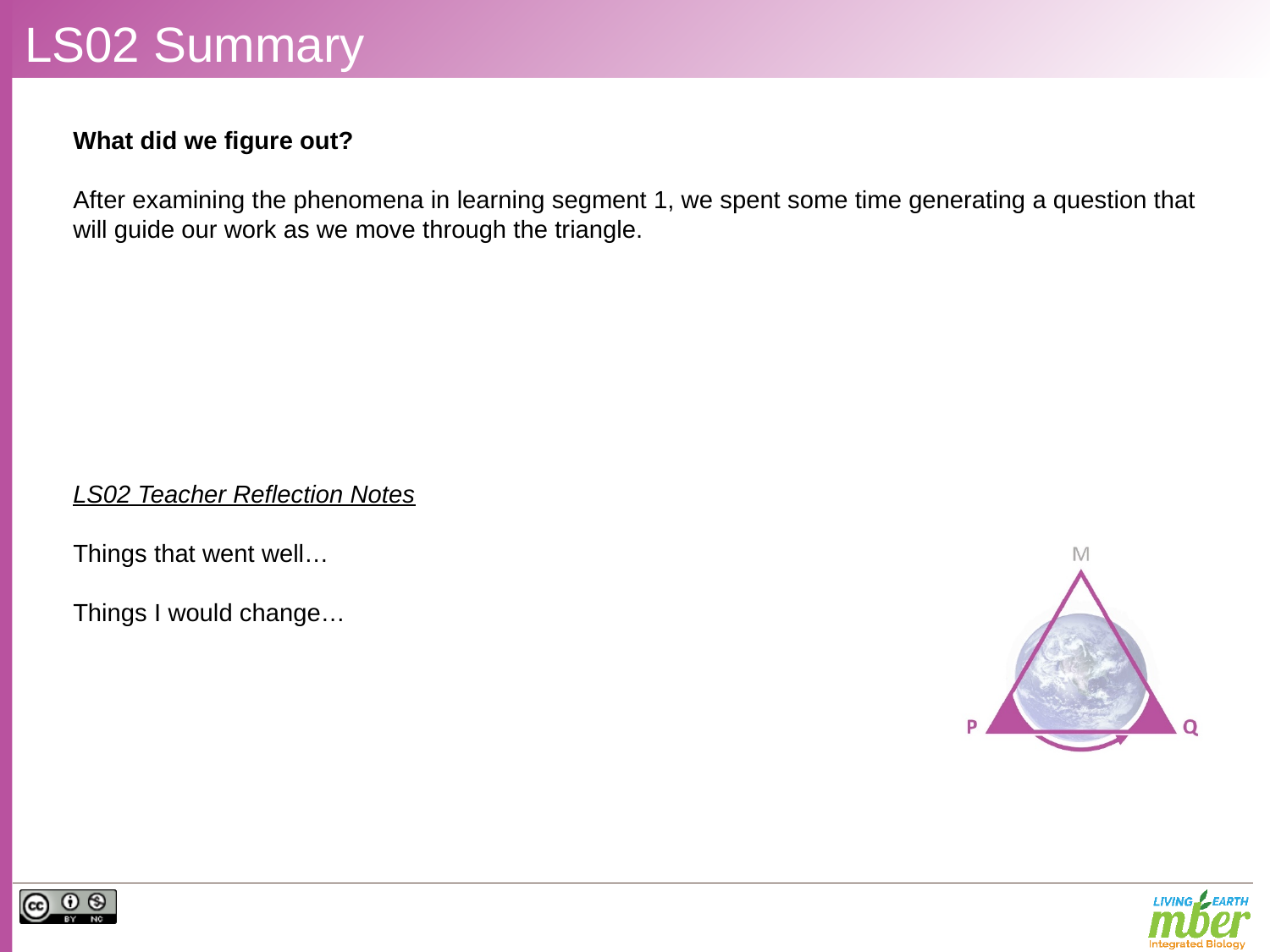

# LS02 Summary
What did we figure out?

After examining the phenomena in learning segment 1, we spent some time generating a question that will guide our work as we move through the triangle.

LS02 Teacher Reflection Notes

Things that went well…

Things I would change…